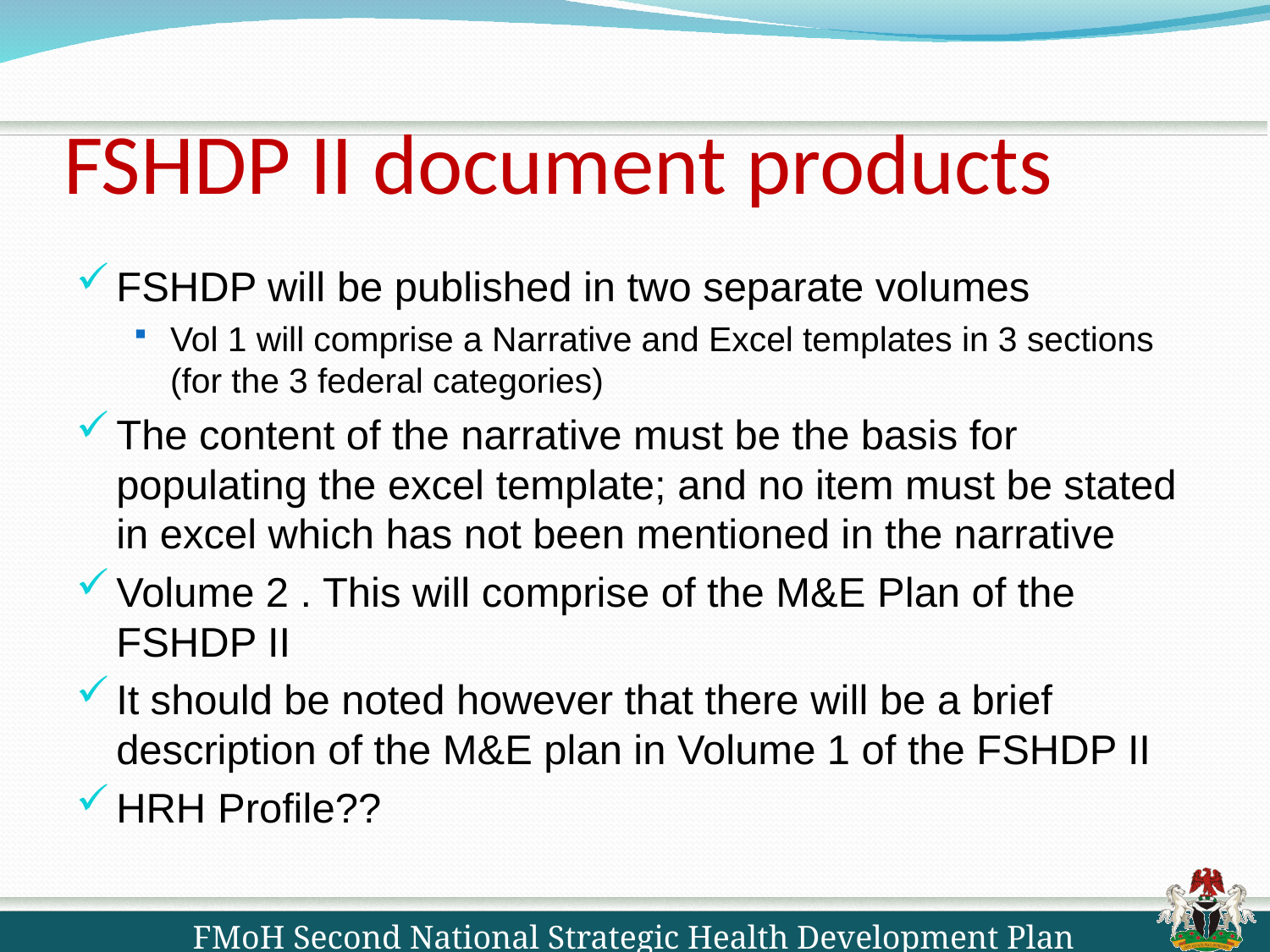

# FSHDP II document products
FSHDP will be published in two separate volumes
Vol 1 will comprise a Narrative and Excel templates in 3 sections (for the 3 federal categories)
The content of the narrative must be the basis for populating the excel template; and no item must be stated in excel which has not been mentioned in the narrative
Volume 2 . This will comprise of the M&E Plan of the FSHDP II
It should be noted however that there will be a brief description of the M&E plan in Volume 1 of the FSHDP II
HRH Profile??